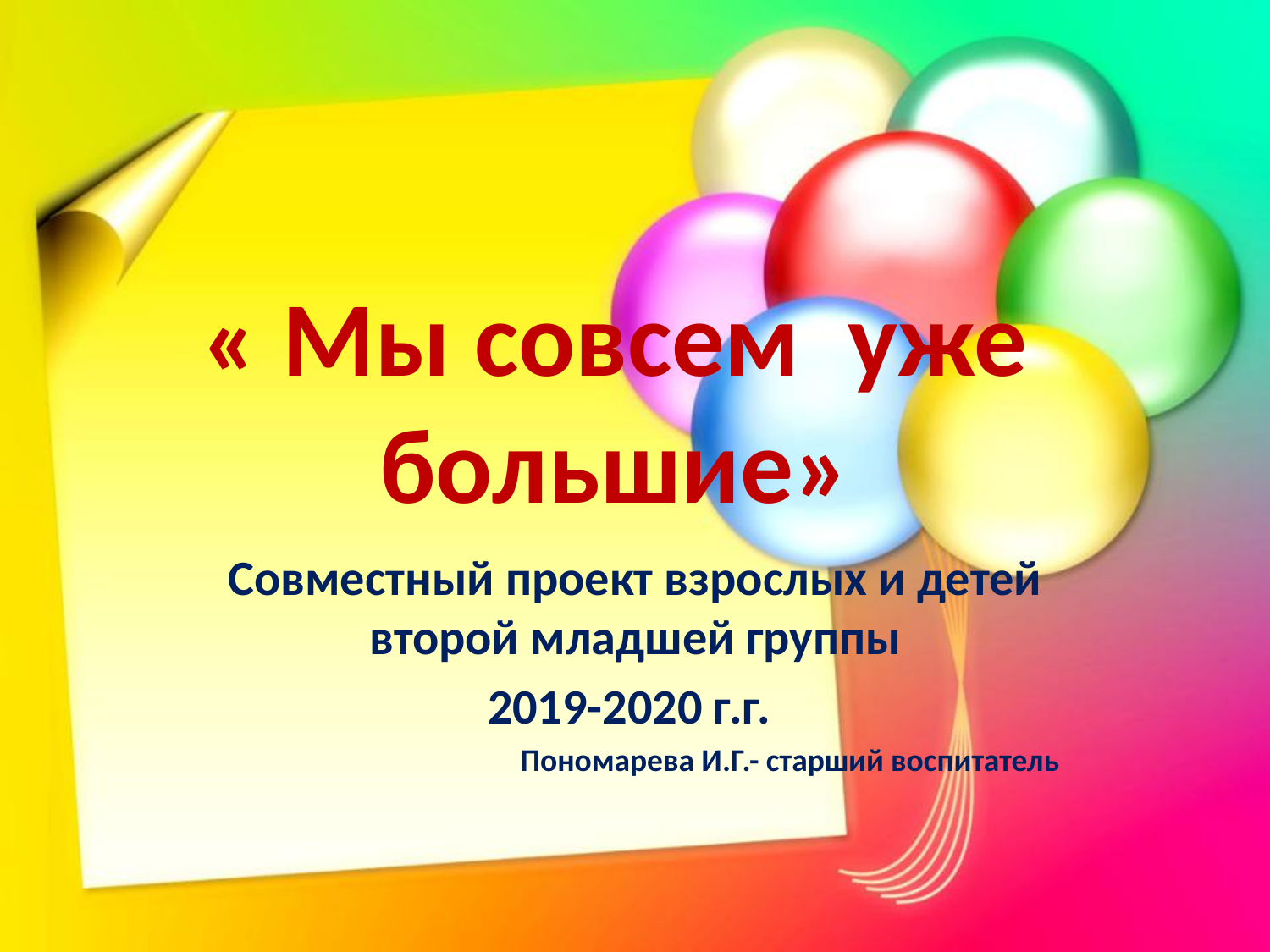

# « Мы совсем  уже большие»
Совместный проект взрослых и детей второй младшей группы
2019-2020 г.г.
Пономарева И.Г.- старший воспитатель